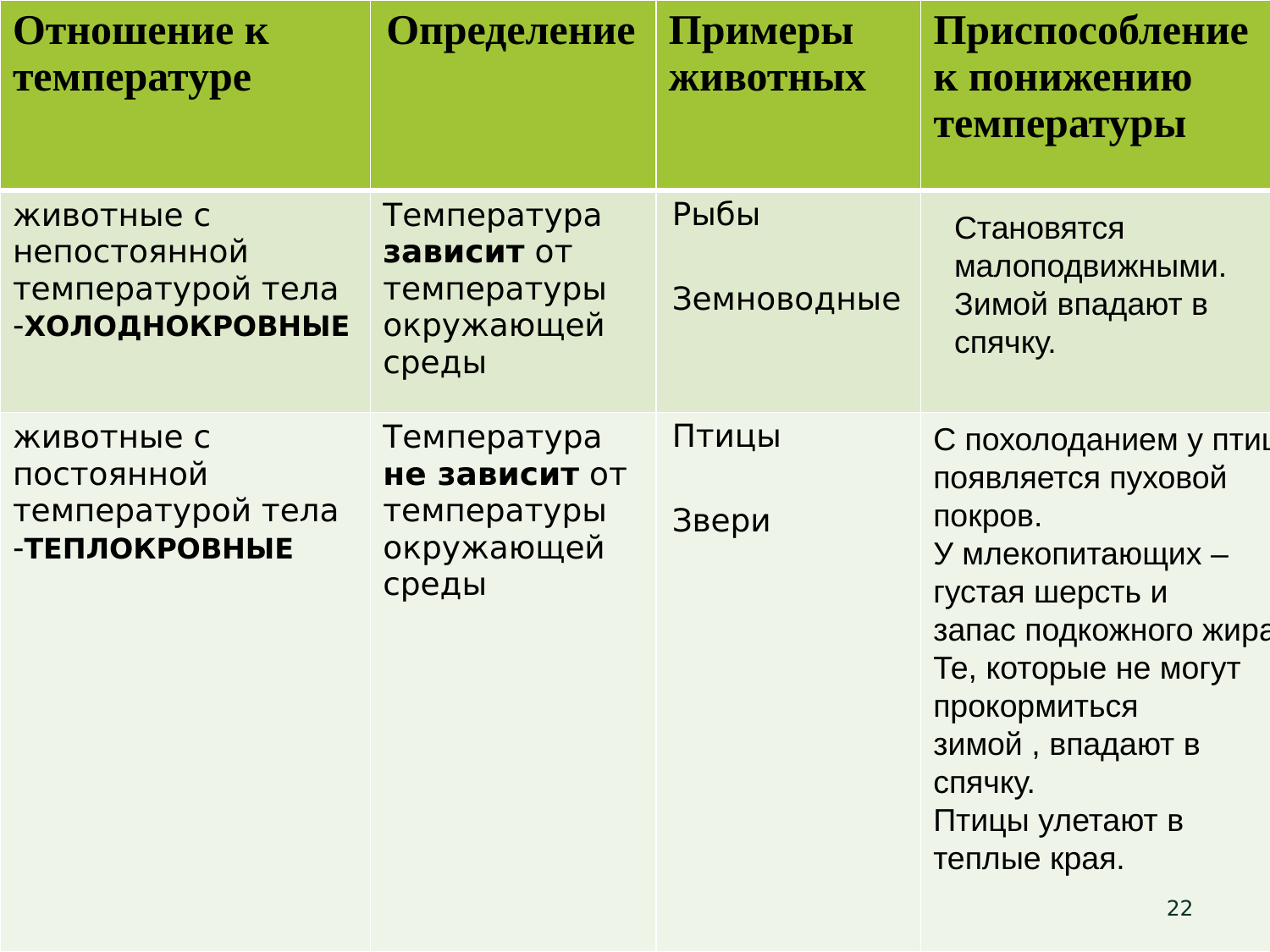

| Отношение к температуре | Определение | Примеры животных | Приспособление к понижению температуры |
| --- | --- | --- | --- |
| животные с непостоянной температурой тела -ХОЛОДНОКРОВНЫЕ | Температура зависит от температуры окружающей среды | Рыбы Земноводные |  |
| животные с постоянной температурой тела -ТЕПЛОКРОВНЫЕ | Температура не зависит от температуры окружающей среды | Птицы Звери |  |
#
Становятся малоподвижными. Зимой впадают в спячку.
С похолоданием у птиц
появляется пуховой покров.
У млекопитающих – густая шерсть и
запас подкожного жира.
Те, которые не могут прокормиться
зимой , впадают в спячку.
Птицы улетают в теплые края.
22